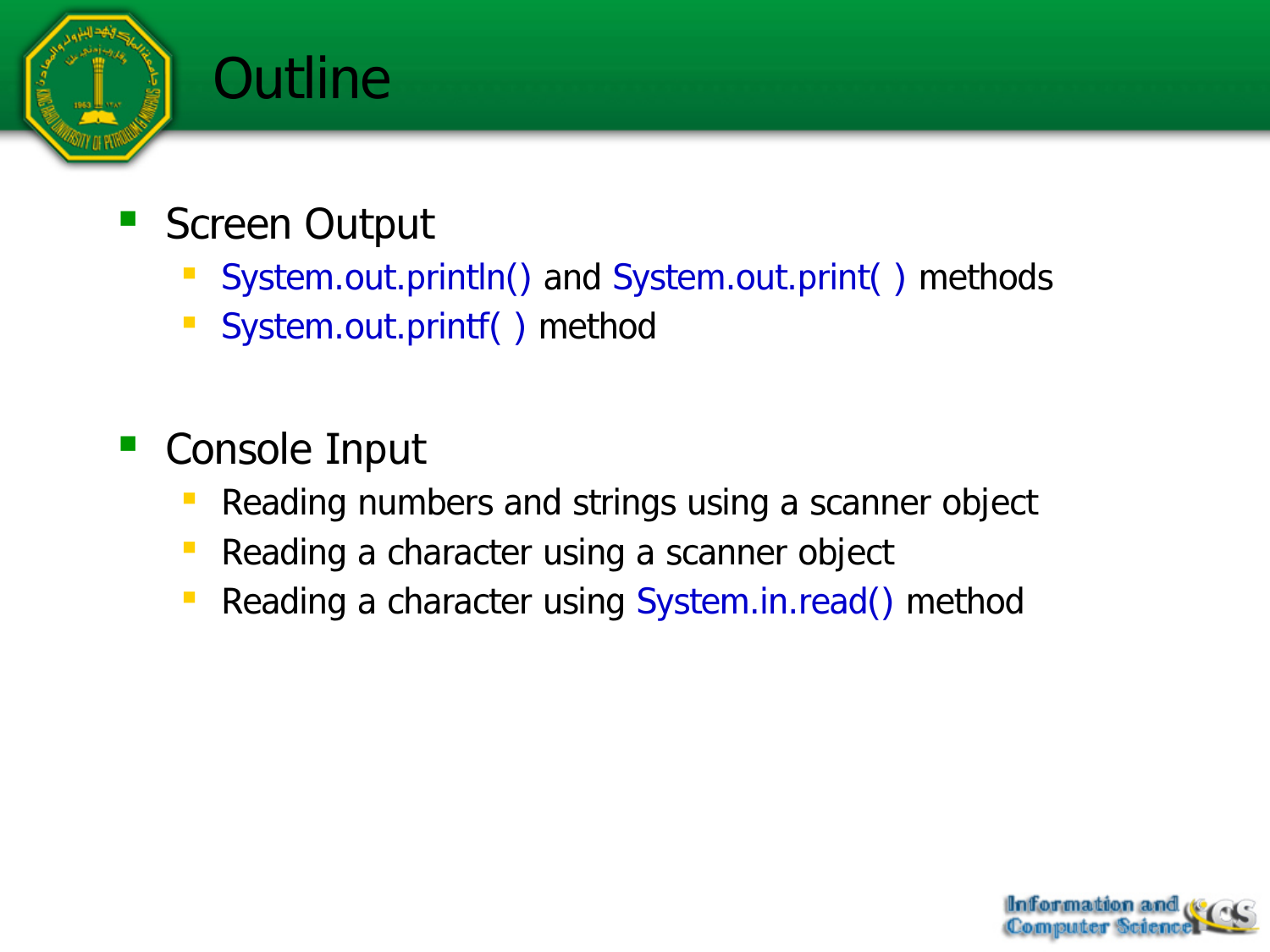

# Outline
Screen Output
System.out.println() and System.out.print( ) methods
System.out.printf( ) method

Console Input
Reading numbers and strings using a scanner object
Reading a character using a scanner object
Reading a character using System.in.read() method